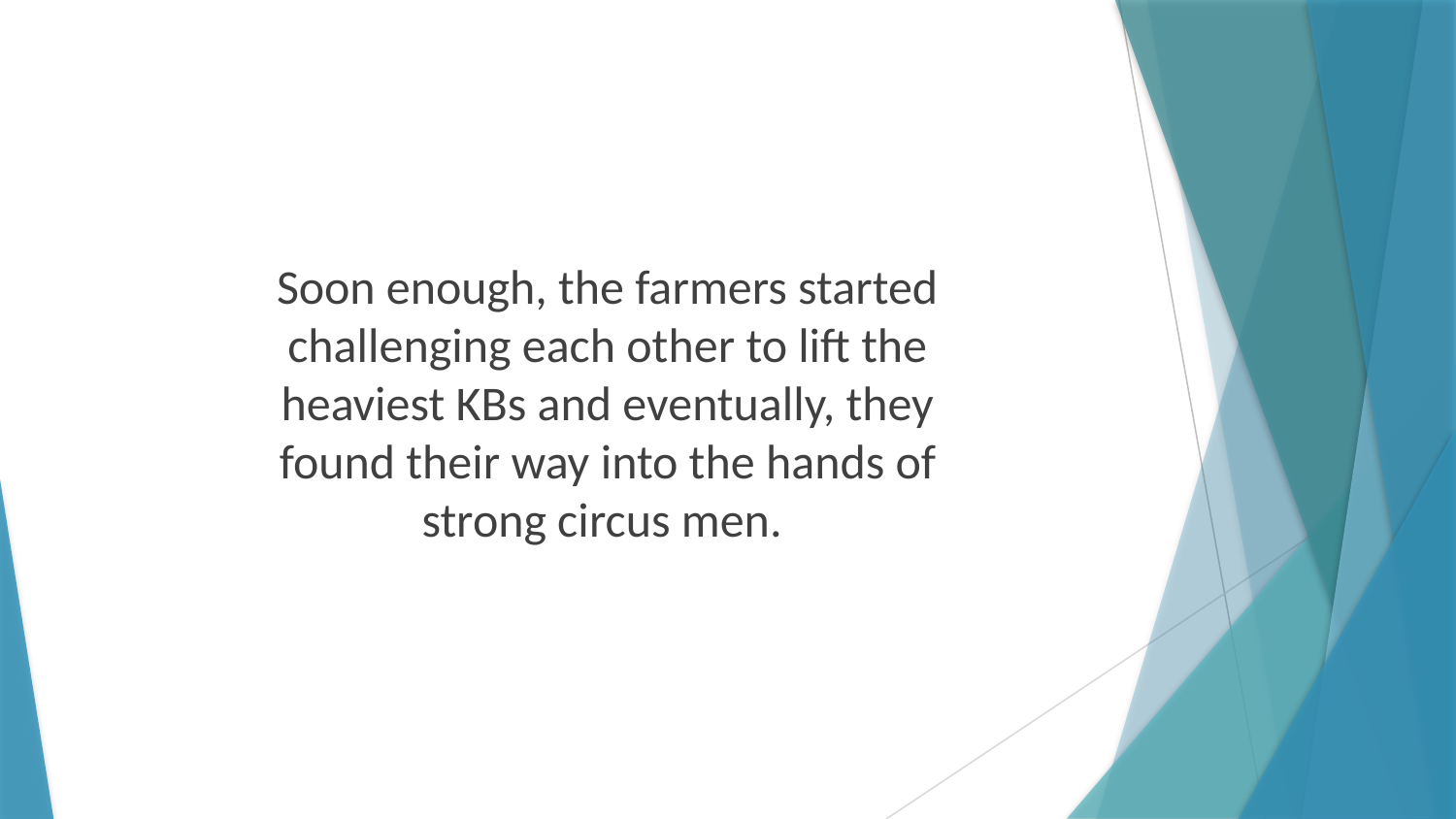

Soon enough, the farmers started challenging each other to lift the heaviest KBs and eventually, they found their way into the hands of strong circus men.